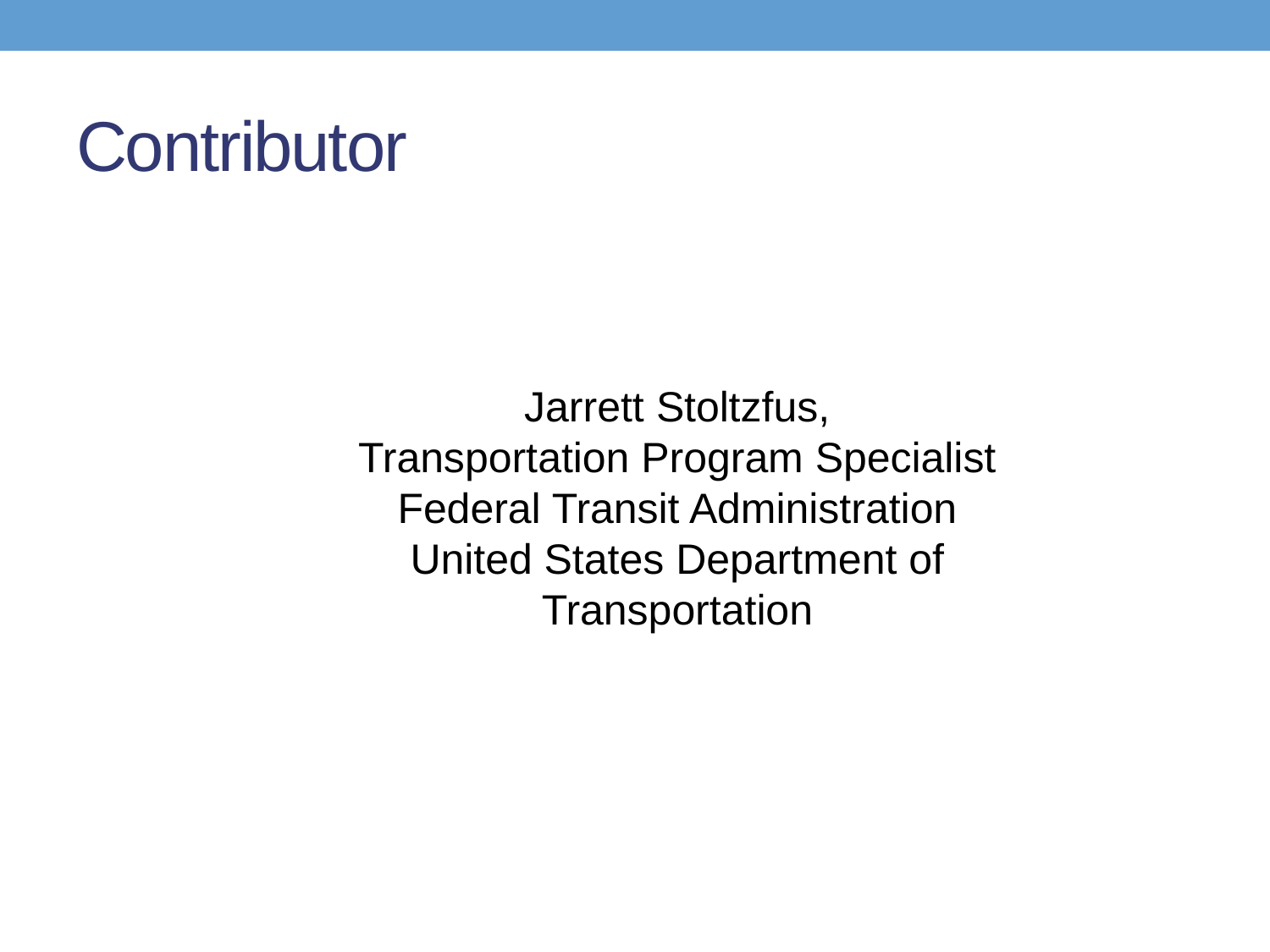

# Contributor
Jarrett Stoltzfus,
Transportation Program Specialist
Federal Transit Administration
United States Department of Transportation